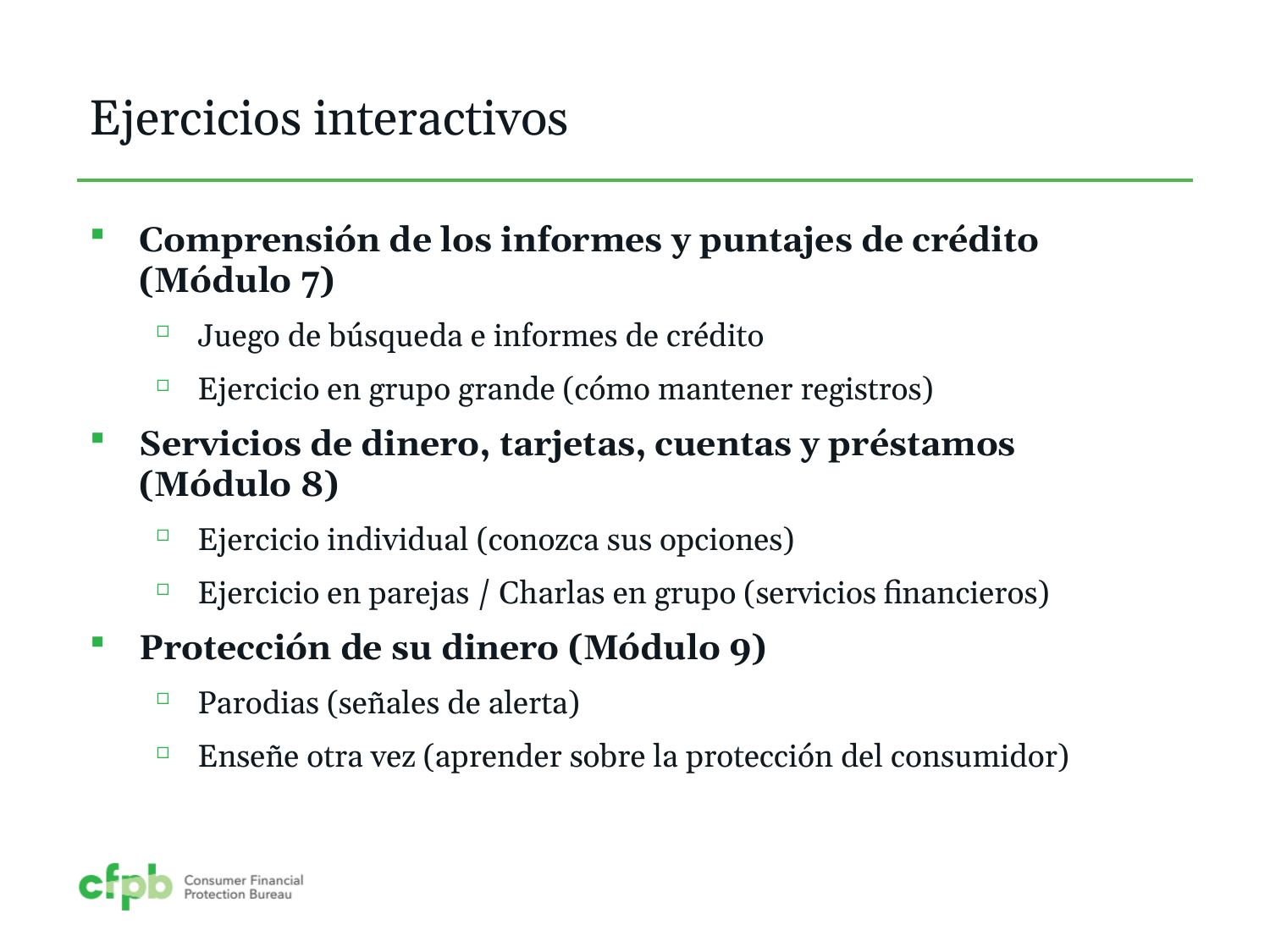

# Ejercicios interactivos
Comprensión de los informes y puntajes de crédito
(Módulo 7)
Juego de búsqueda e informes de crédito
Ejercicio en grupo grande (cómo mantener registros)
Servicios de dinero, tarjetas, cuentas y préstamos
(Módulo 8)
Ejercicio individual (conozca sus opciones)
Ejercicio en parejas / Charlas en grupo (servicios financieros)
Protección de su dinero (Módulo 9)
Parodias (señales de alerta)
Enseñe otra vez (aprender sobre la protección del consumidor)